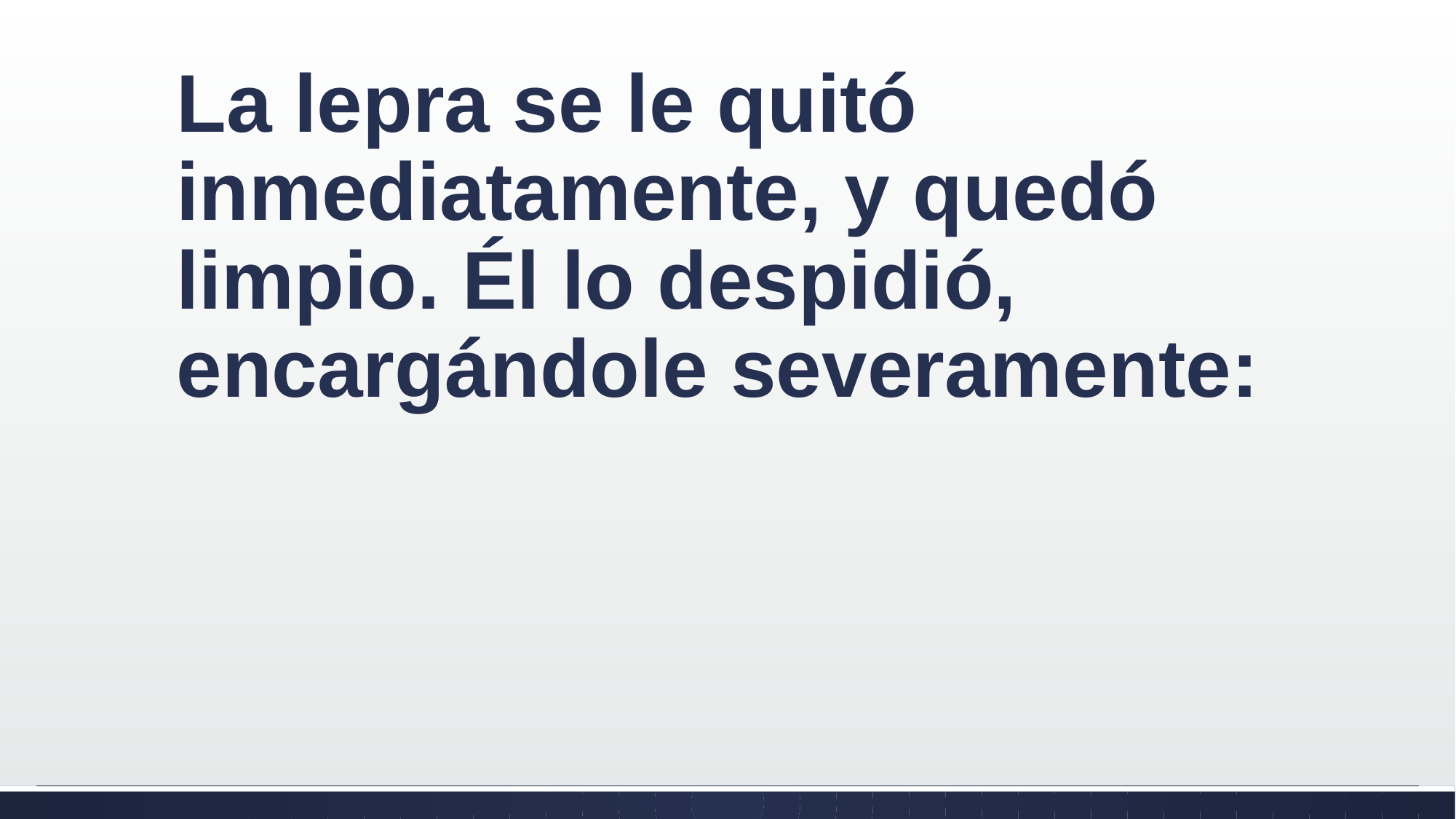

#
La lepra se le quitó inmediatamente, y quedó limpio. Él lo despidió, encargándole severamente: